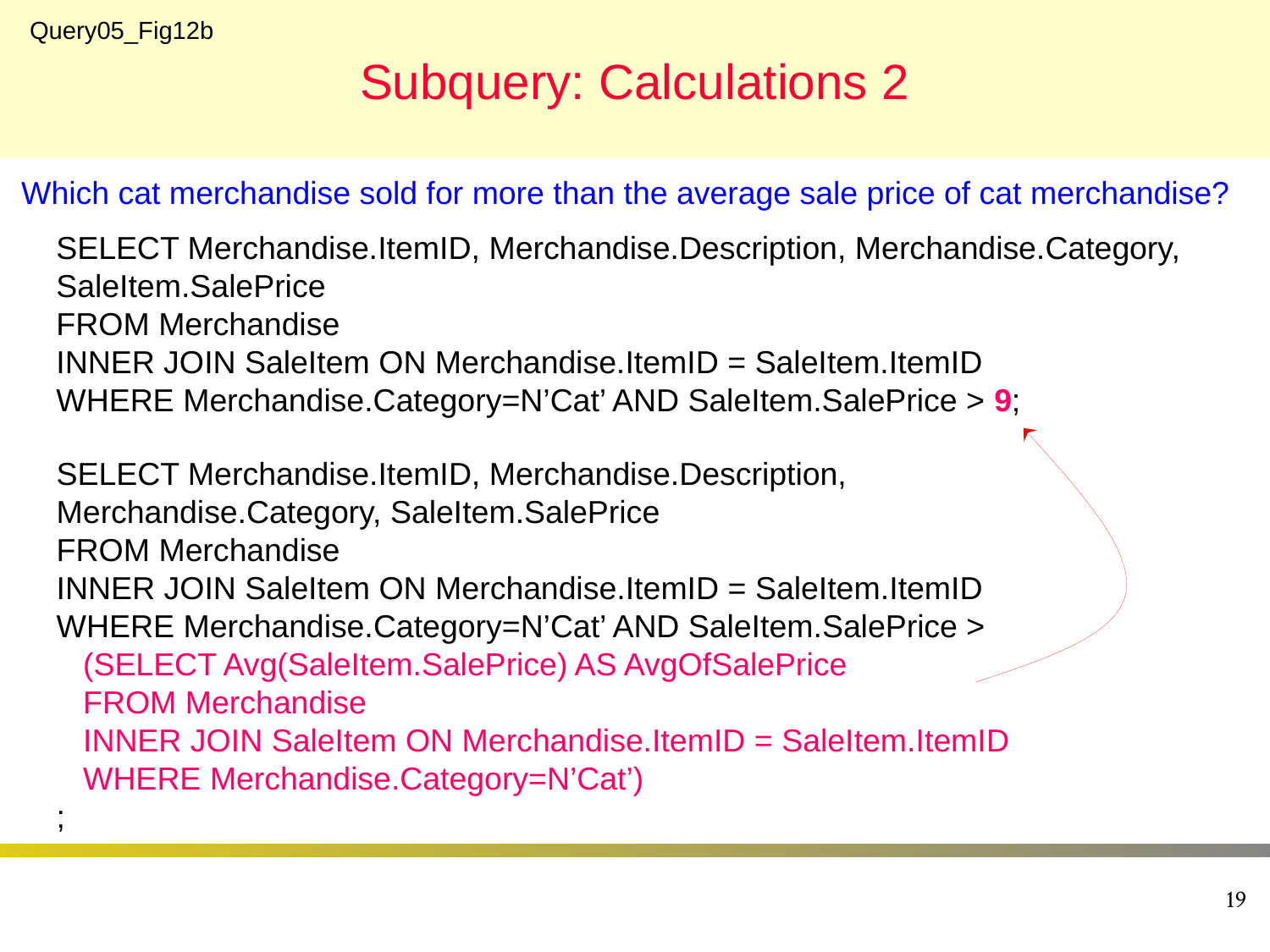

# Subquery: Calculations 2
Query05_Fig12b
Which cat merchandise sold for more than the average sale price of cat merchandise?
SELECT Merchandise.ItemID, Merchandise.Description, Merchandise.Category, SaleItem.SalePrice
FROM Merchandise
INNER JOIN SaleItem ON Merchandise.ItemID = SaleItem.ItemID
WHERE Merchandise.Category=N’Cat’ AND SaleItem.SalePrice > 9;

SELECT Merchandise.ItemID, Merchandise.Description, Merchandise.Category, SaleItem.SalePrice
FROM Merchandise
INNER JOIN SaleItem ON Merchandise.ItemID = SaleItem.ItemID
WHERE Merchandise.Category=N’Cat’ AND SaleItem.SalePrice >
   (SELECT Avg(SaleItem.SalePrice) AS AvgOfSalePrice
   FROM Merchandise
   INNER JOIN SaleItem ON Merchandise.ItemID = SaleItem.ItemID
   WHERE Merchandise.Category=N’Cat’)
;
19